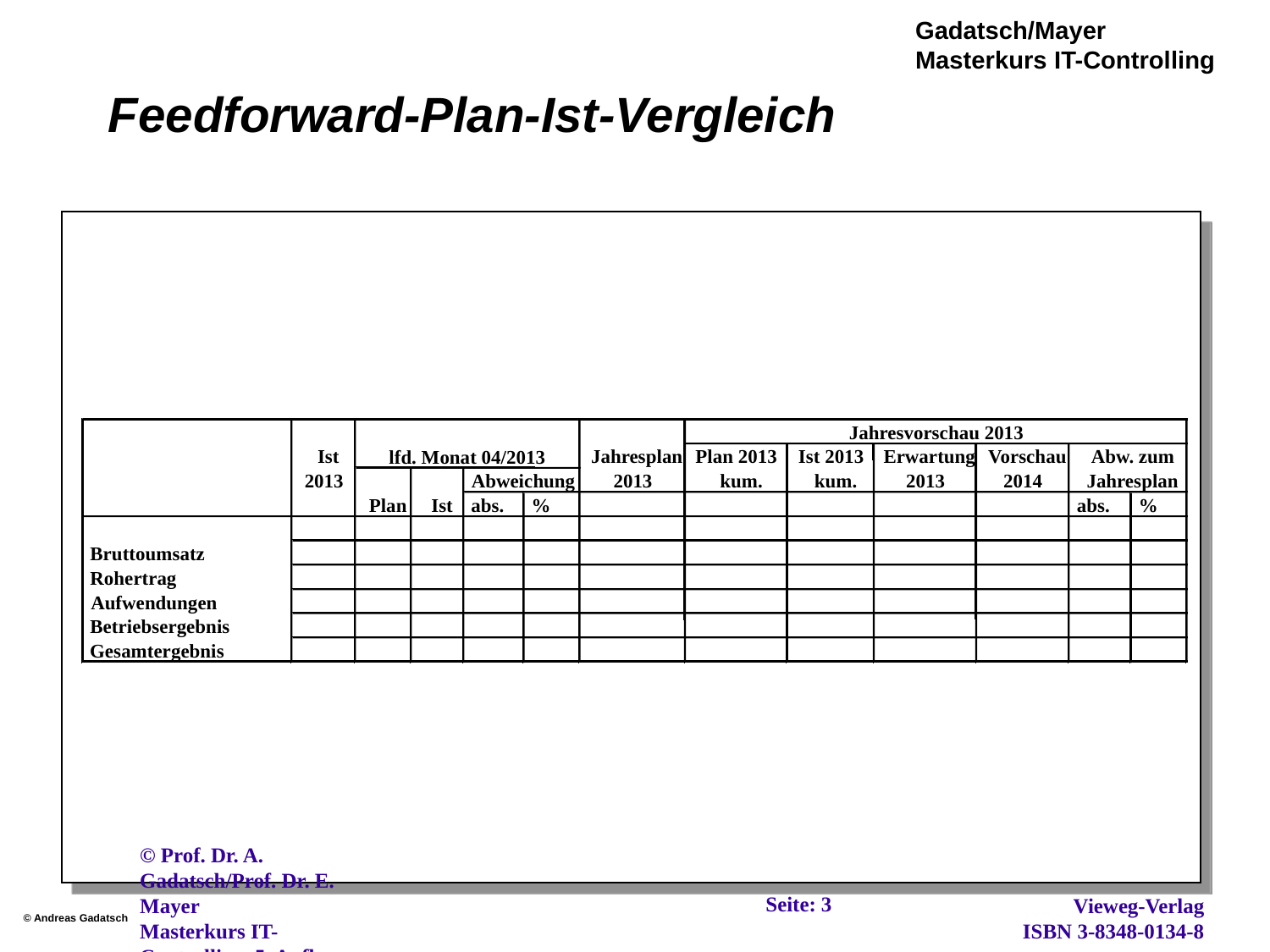

# Feedforward-Plan-Ist-Vergleich

Jahresvorschau 2013

Ist
Jahresplan
Plan 2013
Ist 2013
Erwartung
Vorschau
Abw. zum
lfd. Monat 04/2013

2013

Abweichung
2013
kum.
kum.
2013
2014
Jahresplan

Plan
Ist
abs.

%
abs.

%

Bruttoumsatz

Rohertrag

Aufwendungen

Betriebsergebnis

Gesamtergebnis

Seite: 3

© Prof. Dr. A. Gadatsch/Prof. Dr. E. Mayer
Masterkurs IT-Controlling, 5. Aufl., Wiesbaden, 2012